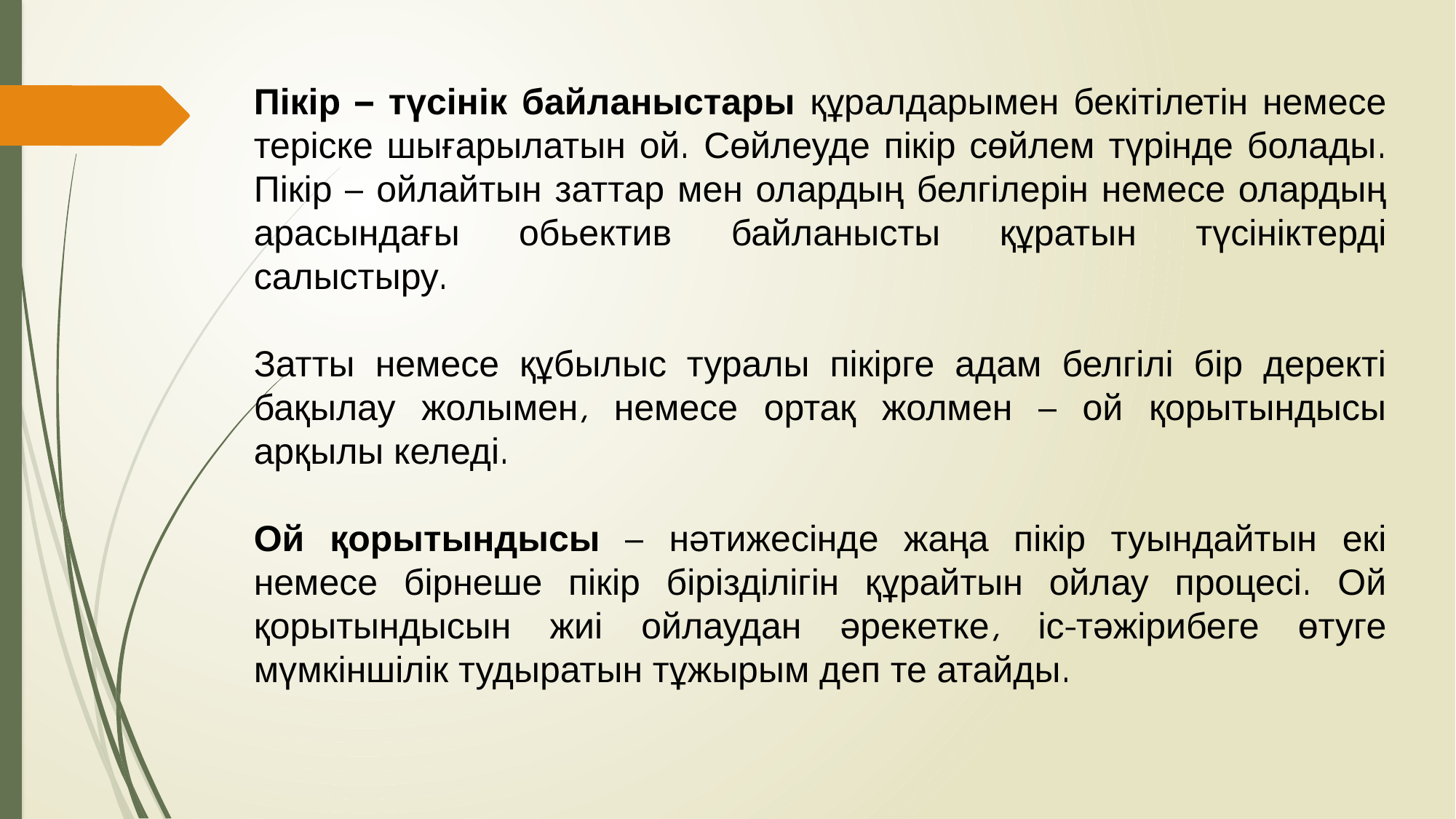

Пікір – түсінік байланыстары құралдарымен бекітілетін немесе теріске шығарылатын ой. Сөйлеуде пікір сөйлем түрінде болады. Пікір – ойлайтын заттар мен олардың белгілерін немесе олардың арасындағы обьектив байланысты құратын түсініктерді салыстыру.

Затты немесе құбылыс туралы пікірге адам белгілі бір деректі бақылау жолымен, немесе ортақ жолмен – ой қорытындысы арқылы келеді.

Ой қорытындысы – нәтижесінде жаңа пікір туындайтын екі немесе бірнеше пікір бірізділігін құрайтын ойлау процесі. Ой қорытындысын жиі ойлаудан әрекетке, іс-тәжірибеге өтуге мүмкіншілік тудыратын тұжырым деп те атайды.